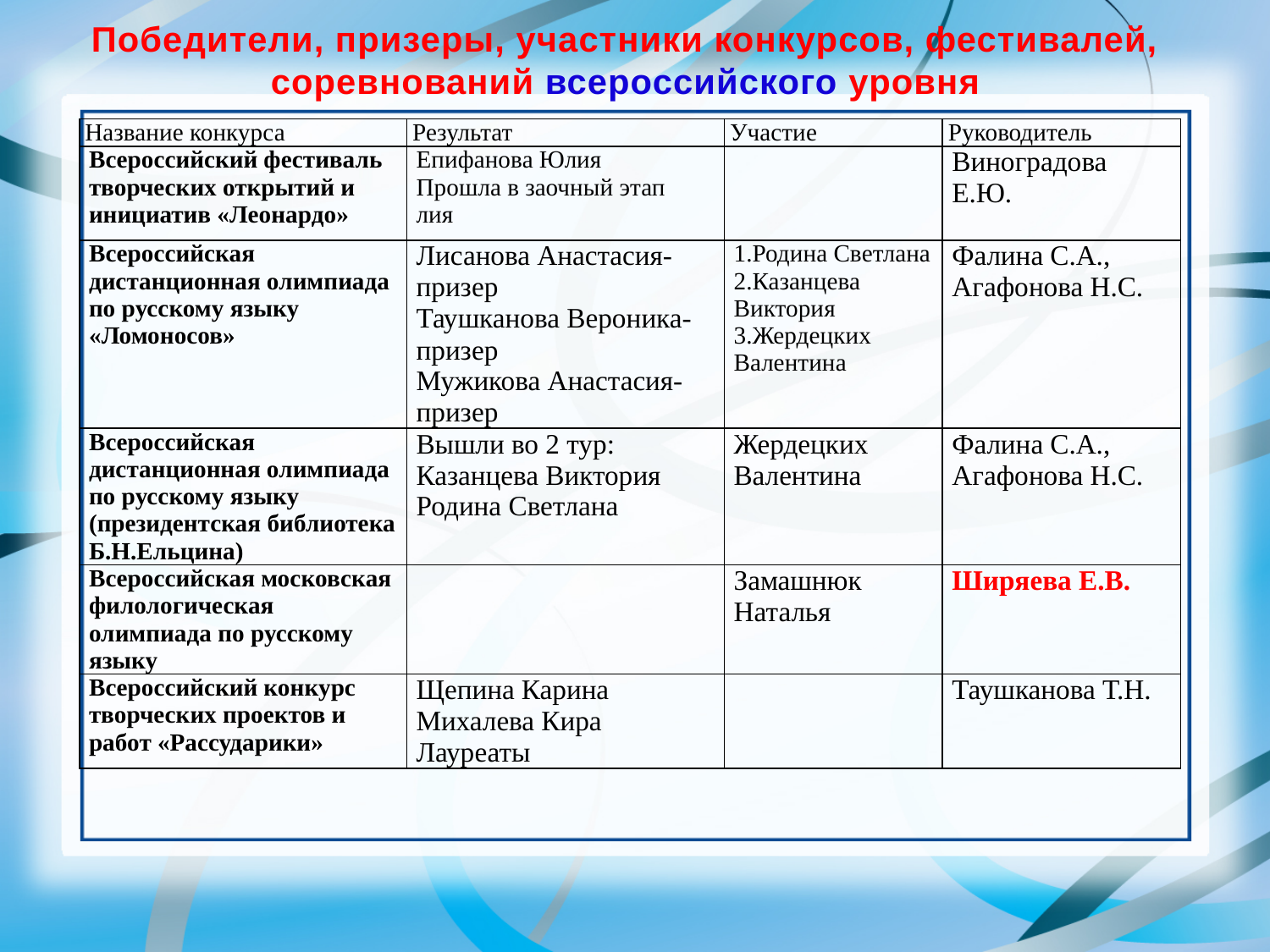

Победители, призеры, участники конкурсов, фестивалей, соревнований всероссийского уровня
| Название конкурса | Результат | Участие | Руководитель |
| --- | --- | --- | --- |
| Всероссийский фестиваль творческих открытий и инициатив «Леонардо» | Епифанова Юлия Прошла в заочный этап лия |  | Виноградова Е.Ю. |
| Всероссийская дистанционная олимпиада по русскому языку «Ломоносов» | Лисанова Анастасия-призер Таушканова Вероника-призер Мужикова Анастасия-призер | 1.Родина Светлана 2.Казанцева Виктория 3.Жердецких Валентина | Фалина С.А., Агафонова Н.С. |
| Всероссийская дистанционная олимпиада по русскому языку (президентская библиотека Б.Н.Ельцина) | Вышли во 2 тур: Казанцева Виктория Родина Светлана | Жердецких Валентина | Фалина С.А., Агафонова Н.С. |
| Всероссийская московская филологическая олимпиада по русскому языку |  | Замашнюк Наталья | Ширяева Е.В. |
| Всероссийский конкурс творческих проектов и работ «Рассударики» | Щепина Карина Михалева Кира Лауреаты |  | Таушканова Т.Н. |